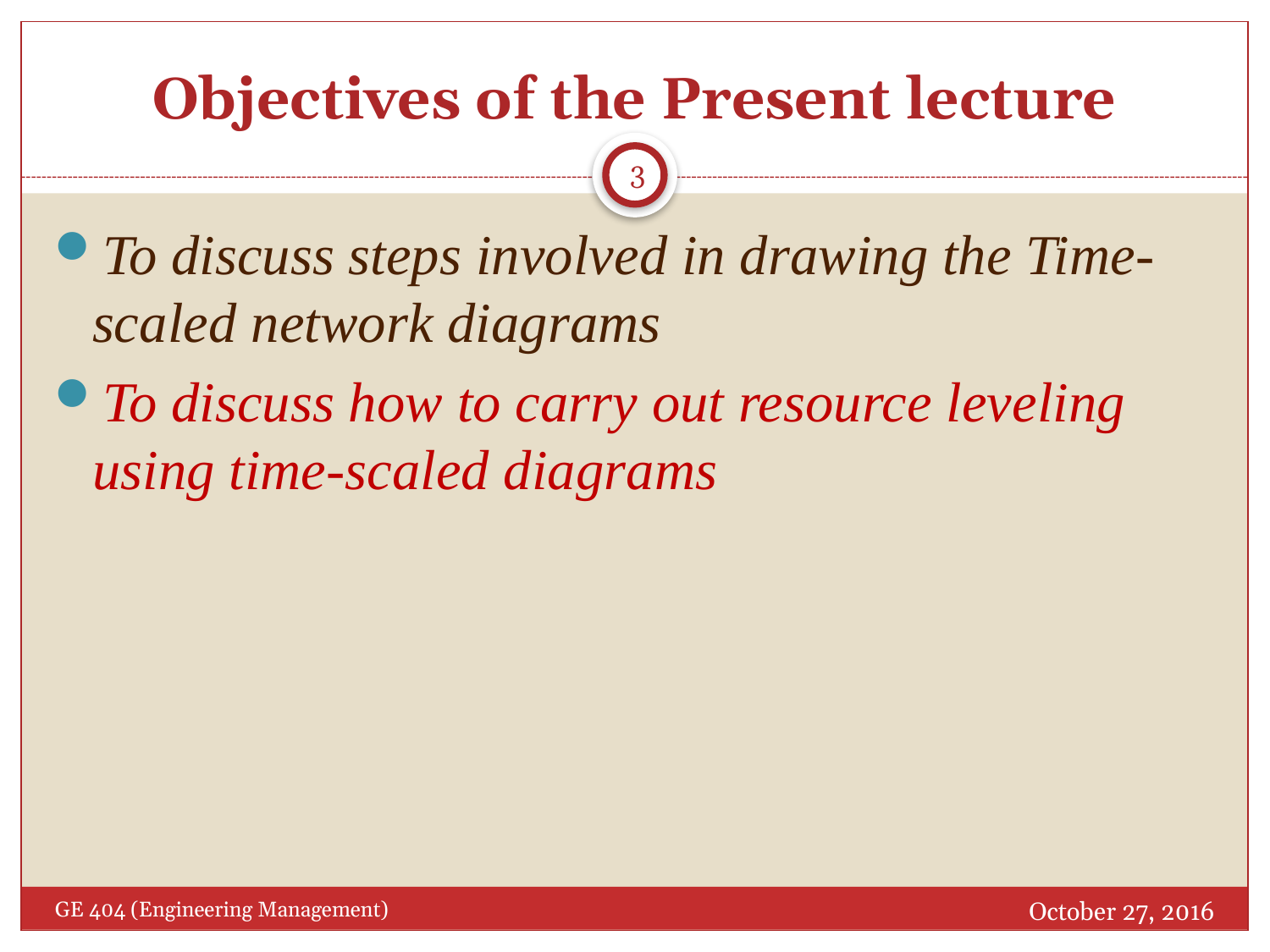

# Objectives of the Present lecture
3
To discuss steps involved in drawing the Time-scaled network diagrams
To discuss how to carry out resource leveling using time-scaled diagrams
October 27, 2016
GE 404 (Engineering Management)